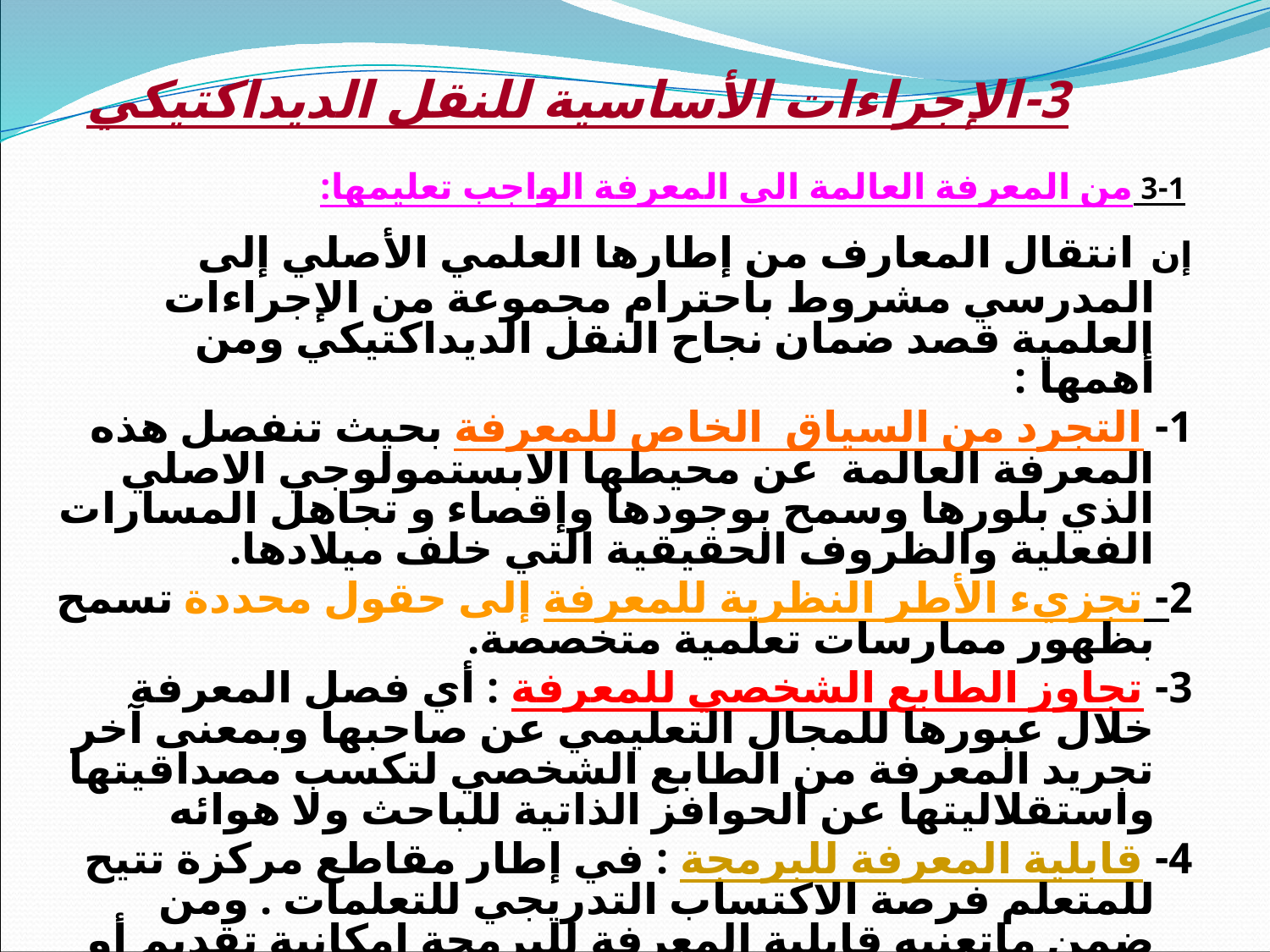

# 3-الإجراءات الأساسية للنقل الديداكتيكي
 3-1 من المعرفة العالمة الى المعرفة الواجب تعليمها:
إن انتقال المعارف من إطارها العلمي الأصلي إلى المدرسي مشروط باحترام مجموعة من الإجراءات العلمية قصد ضمان نجاح النقل الديداكتيكي ومن أهمها :
1- التجرد من السياق  الخاص للمعرفة بحيث تنفصل هذه المعرفة العالمة  عن محيطها الابستمولوجي الاصلي الذي بلورها وسمح بوجودها وإقصاء و تجاهل المسارات الفعلية والظروف الحقيقية التي خلف ميلادها.
2- تجزيء الأطر النظرية للمعرفة إلى حقول محددة تسمح بظهور ممارسات تعلمية متخصصة.
3- تجاوز الطابع الشخصي للمعرفة : أي فصل المعرفة خلال عبورها للمجال التعليمي عن صاحبها وبمعنى آخر تجريد المعرفة من الطابع الشخصي لتكسب مصداقيتها واستقلاليتها عن الحوافز الذاتية للباحث ولا هوائه
4- قابلية المعرفة للبرمجة : في إطار مقاطع مركزة تتيح للمتعلم فرصة الاكتساب التدريجي للتعلمات . ومن ضمن ماتعنيه قابلية المعرفة للبرمجة إمكانية تقديم أو تأخير بعض المفاهيم في عملية التدريس.
5- إشهار المعرفة وترويجها : إن عزل نص المعرفة عن السياق الابستمولوجي الذي ينتمي إليه ومن الطابع الشخصي للذات المنتجة له قد أصبح بعد هده المعالجة نصا قابلا للعرض والإشهار